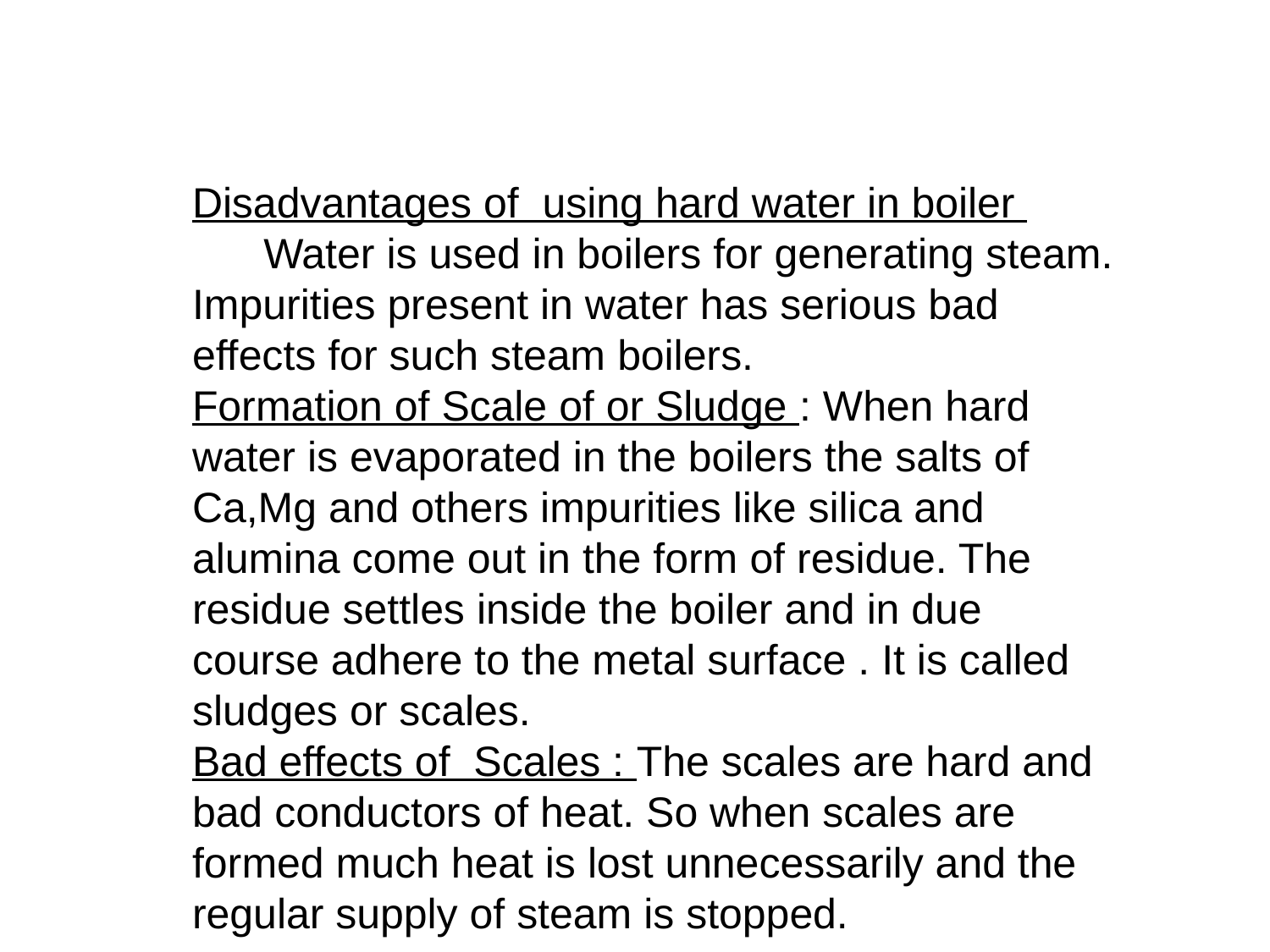

Disadvantages of  using hard water in boiler
      Water is used in boilers for generating steam. Impurities present in water has serious bad effects for such steam boilers.
Formation of Scale of or Sludge : When hard water is evaporated in the boilers the salts of Ca,Mg and others impurities like silica and alumina come out in the form of residue. The residue settles inside the boiler and in due course adhere to the metal surface . It is called sludges or scales.
Bad effects of  Scales : The scales are hard and bad conductors of heat. So when scales are formed much heat is lost unnecessarily and the regular supply of steam is stopped.